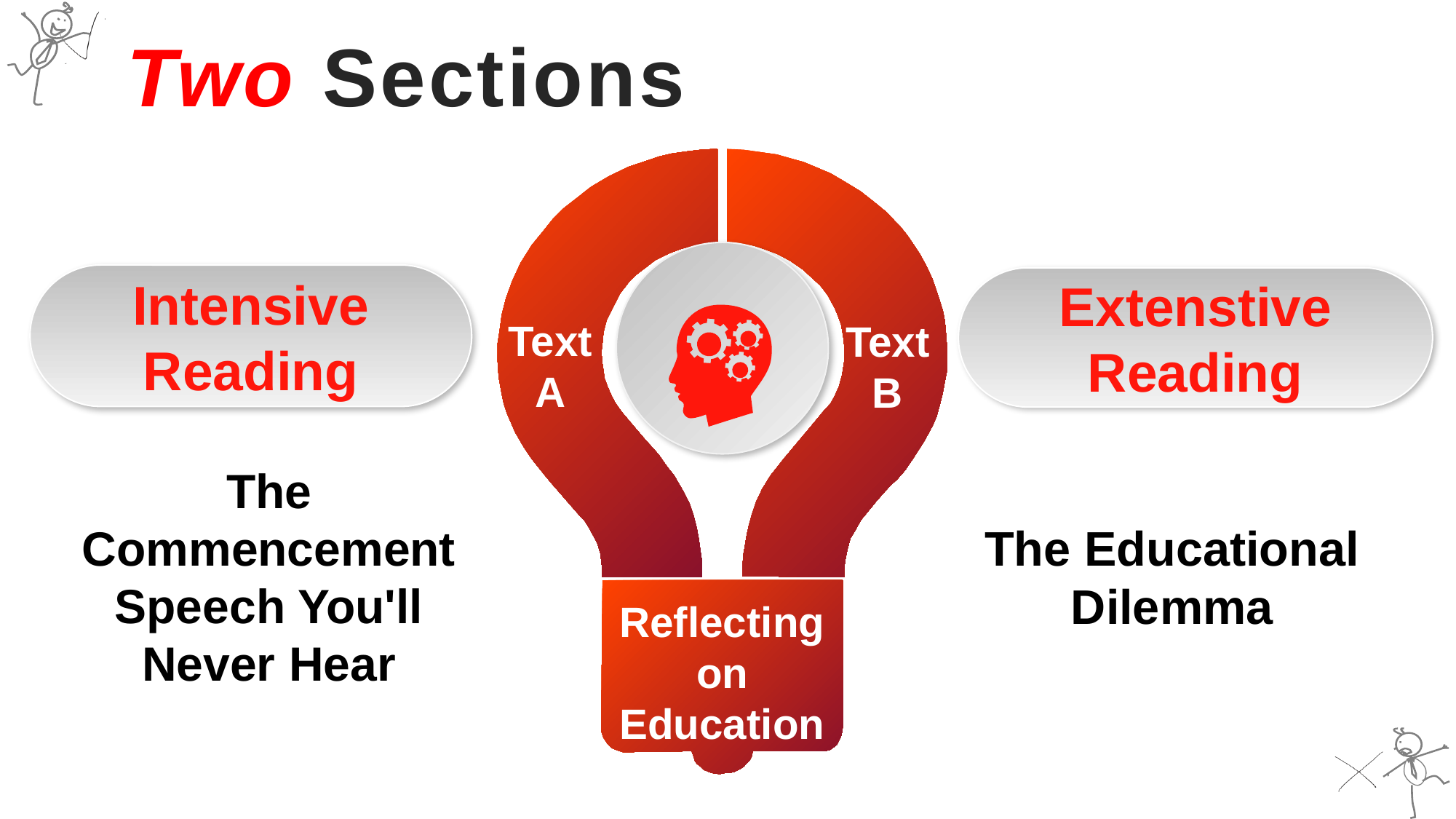

# Two Sections

Intensive Reading
Extenstive Reading
Text B
Text A

The Commencement Speech You'll Never Hear
The Educational Dilemma
Reflecting on Education